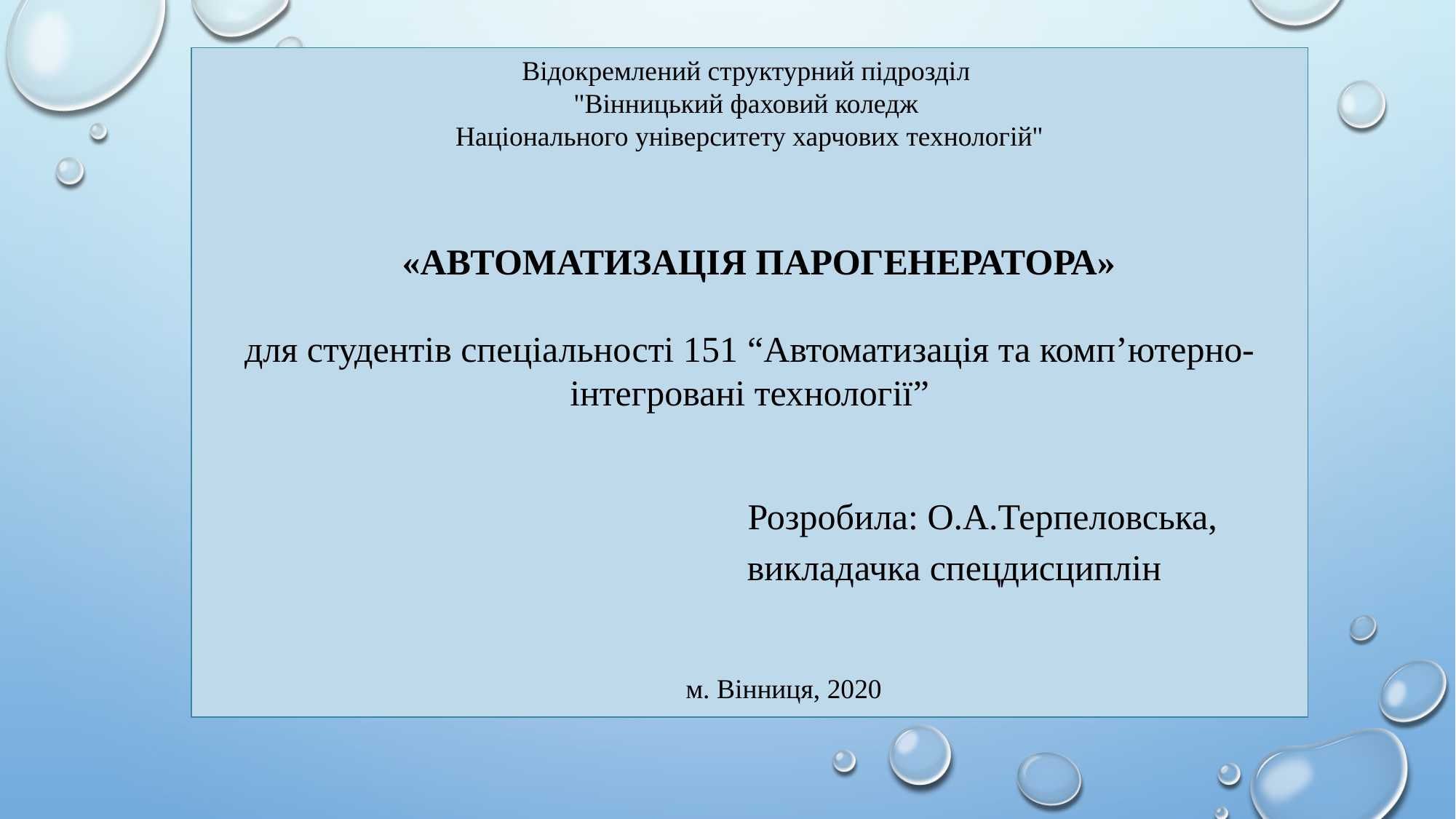

Відокремлений структурний підрозділ
"Вінницький фаховий коледж
Національного університету харчових технологій"

  «АВТОМАТИЗАЦІЯ ПАРОГЕНЕРАТОРА»

для студентів спеціальності 151 “Автоматизація та компʼютерно-інтегровані технології”

  					Розробила: О.А.Терпеловська,
			          викладачка спецдисциплін

	м. Вінниця, 2020